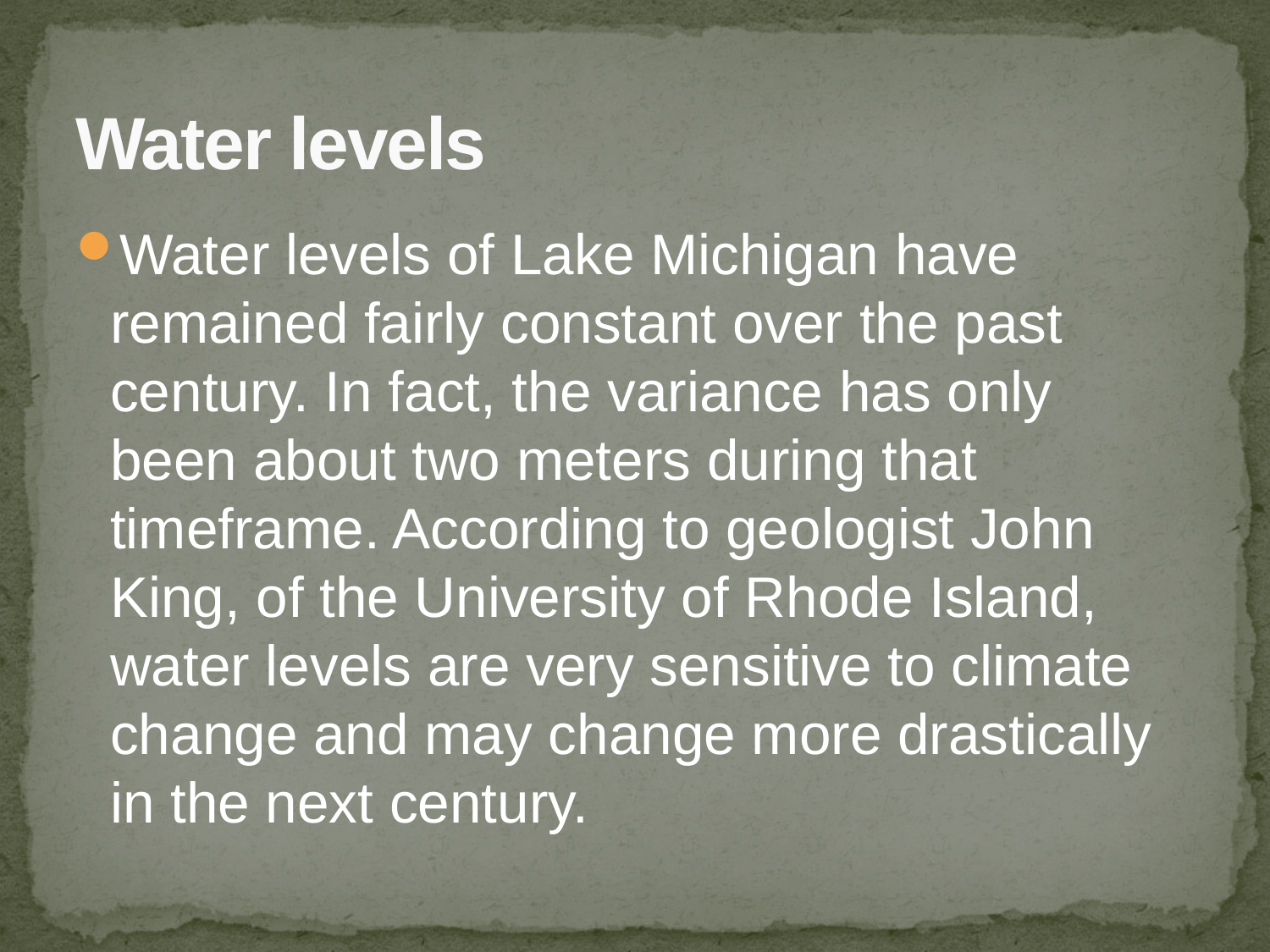

# Water levels
Water levels of Lake Michigan have remained fairly constant over the past century. In fact, the variance has only been about two meters during that timeframe. According to geologist John King, of the University of Rhode Island, water levels are very sensitive to climate change and may change more drastically in the next century.